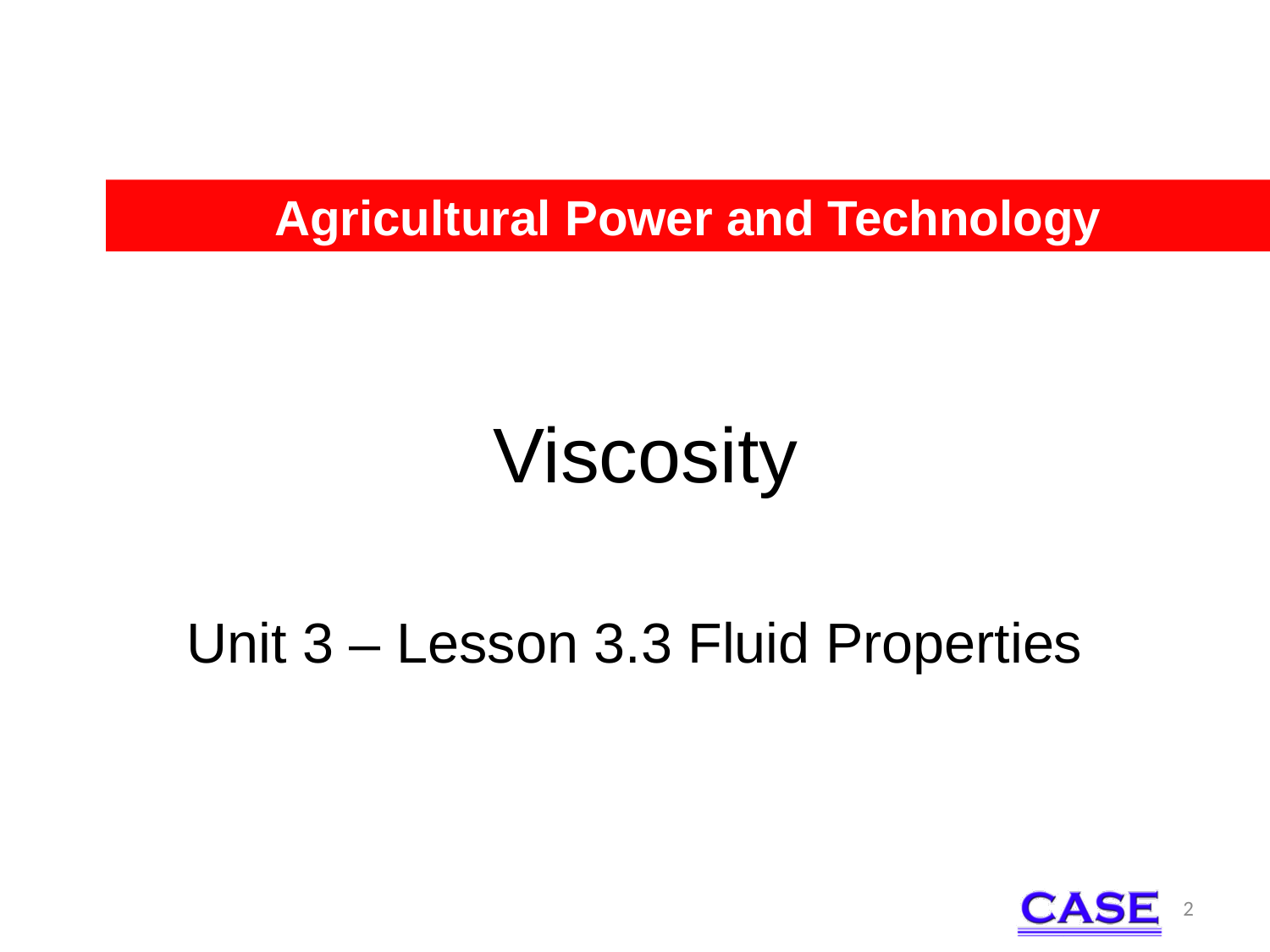

Agricultural Power and Technology
# Viscosity
Unit 3 – Lesson 3.3 Fluid Properties
2